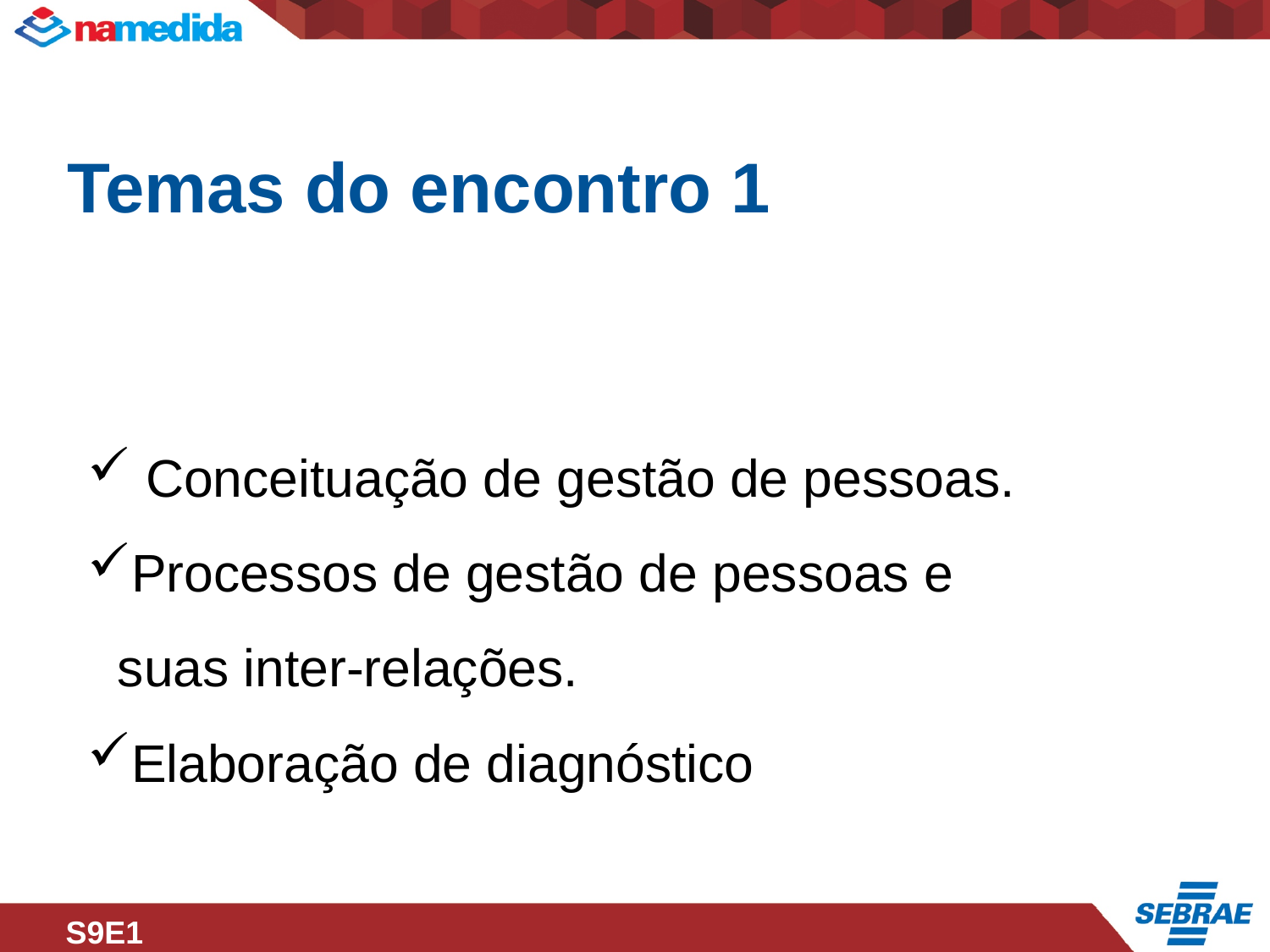

Temas do encontro 1
 Conceituação de gestão de pessoas.
Processos de gestão de pessoas e suas inter-relações.
Elaboração de diagnóstico
S9E1